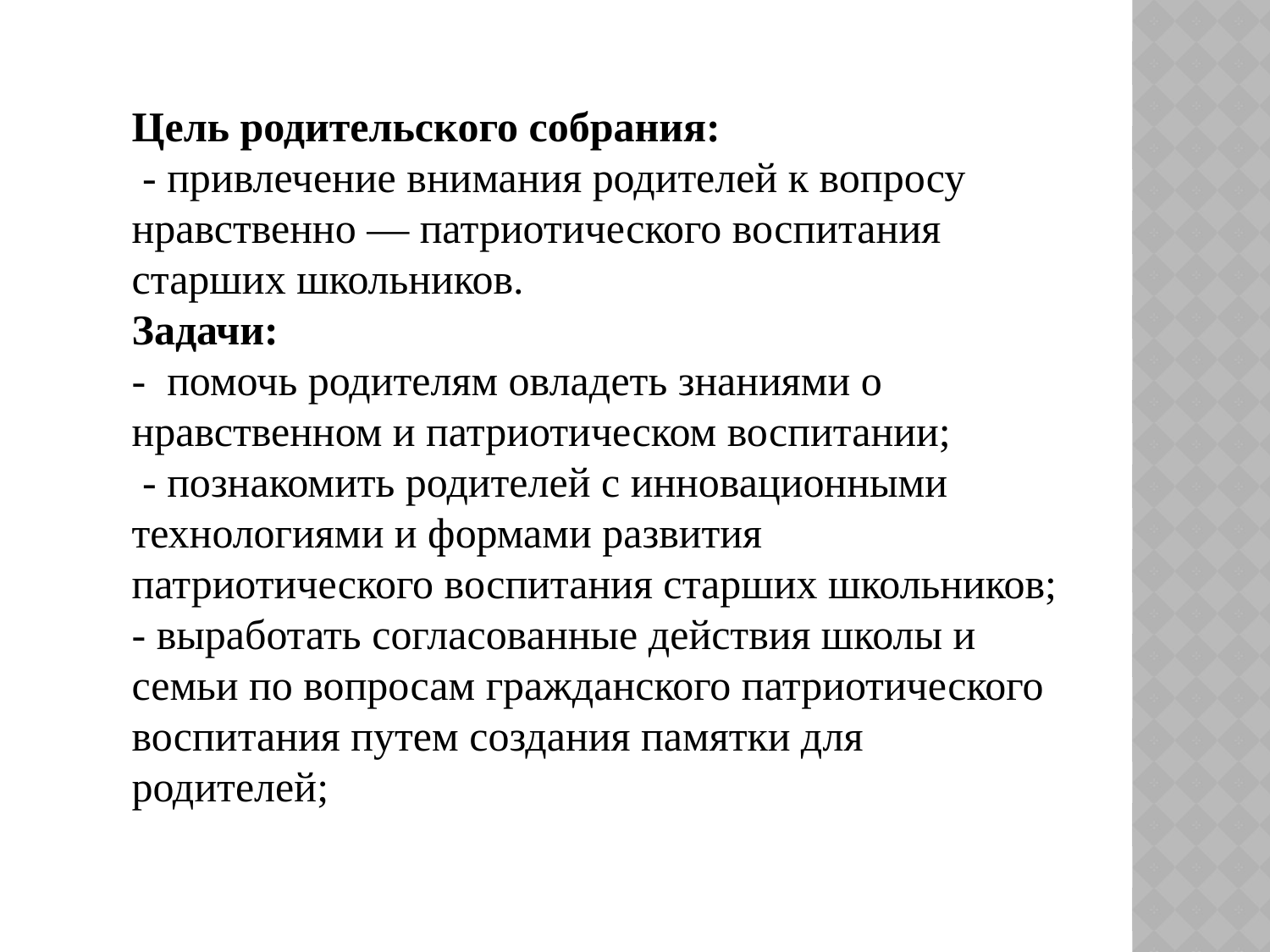

Цель родительского собрания:
 - привлечение внимания родителей к вопросу нравственно — патриотического воспитания старших школьников.
Задачи:
-  помочь родителям овладеть знаниями о нравственном и патриотическом воспитании;
 - познакомить родителей с инновационными технологиями и формами развития патриотического воспитания старших школьников;
- выработать согласованные действия школы и семьи по вопросам гражданского патриотического воспитания путем создания памятки для родителей;